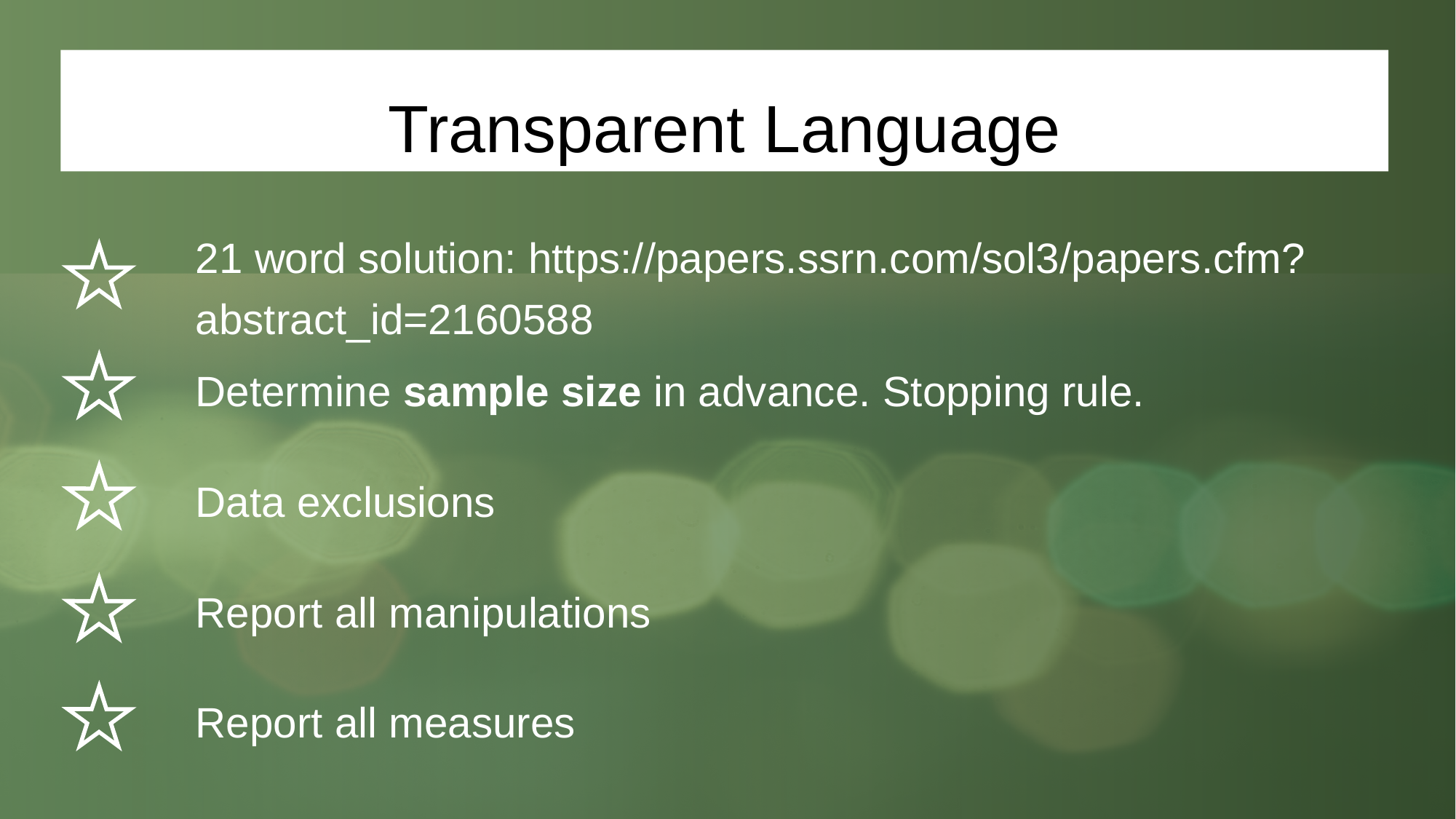

# Transparent Language
21 word solution: https://papers.ssrn.com/sol3/papers.cfm?abstract_id=2160588
Determine sample size in advance. Stopping rule.
Data exclusions
Report all manipulations
Report all measures